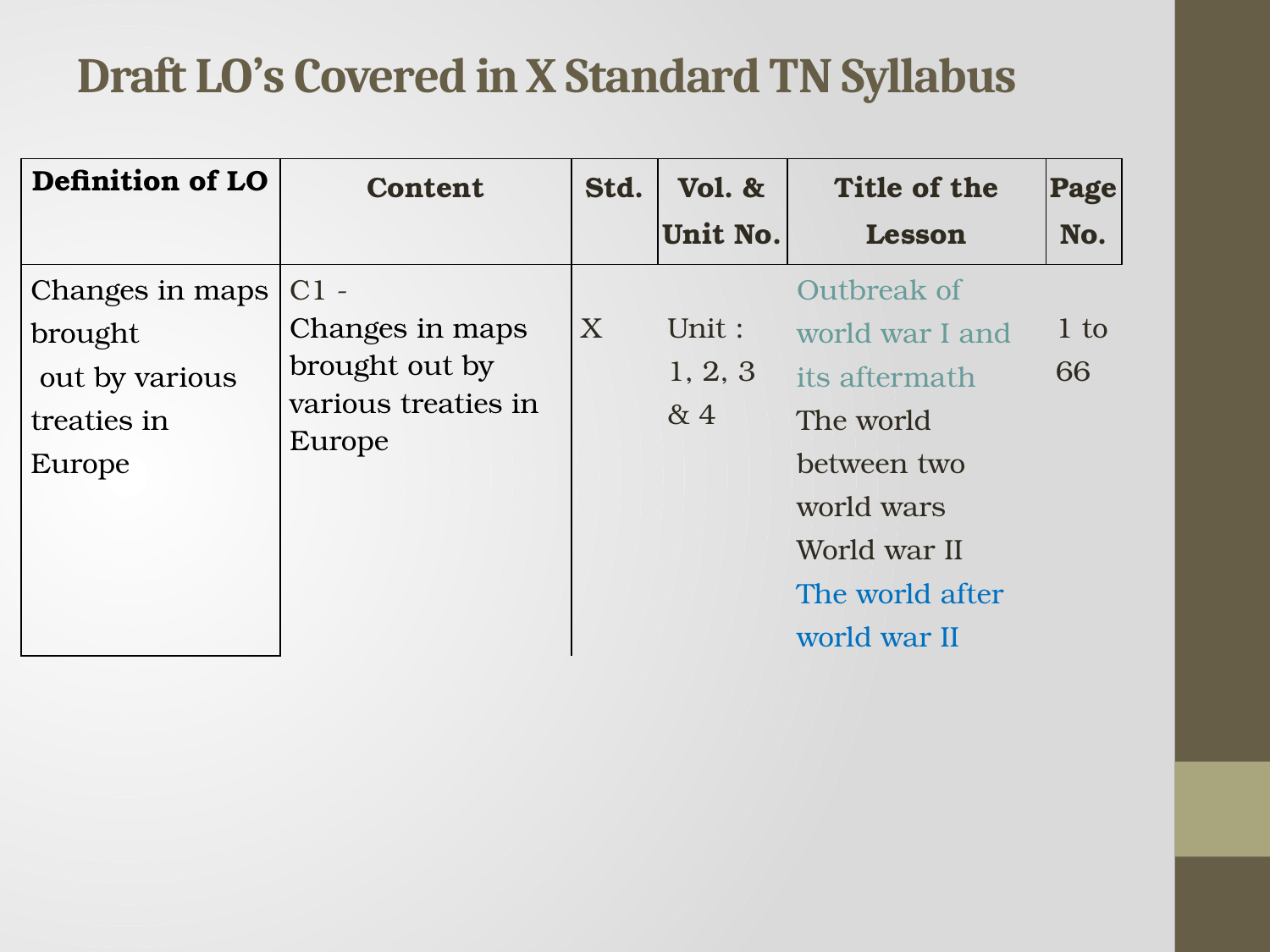

# Draft LO’s Covered in X Standard TN Syllabus
| Definition of LO | Content | Std. | Vol. & Unit No. | Title of the Lesson | Page No. |
| --- | --- | --- | --- | --- | --- |
| Changes in maps brought out by various treaties in Europe | C1 - Changes in maps brought out by various treaties in Europe | X | Unit : 1, 2, 3 & 4 | Outbreak of world war I and its aftermath The world between two world wars World war II The world after world war II | 1 to 66 |